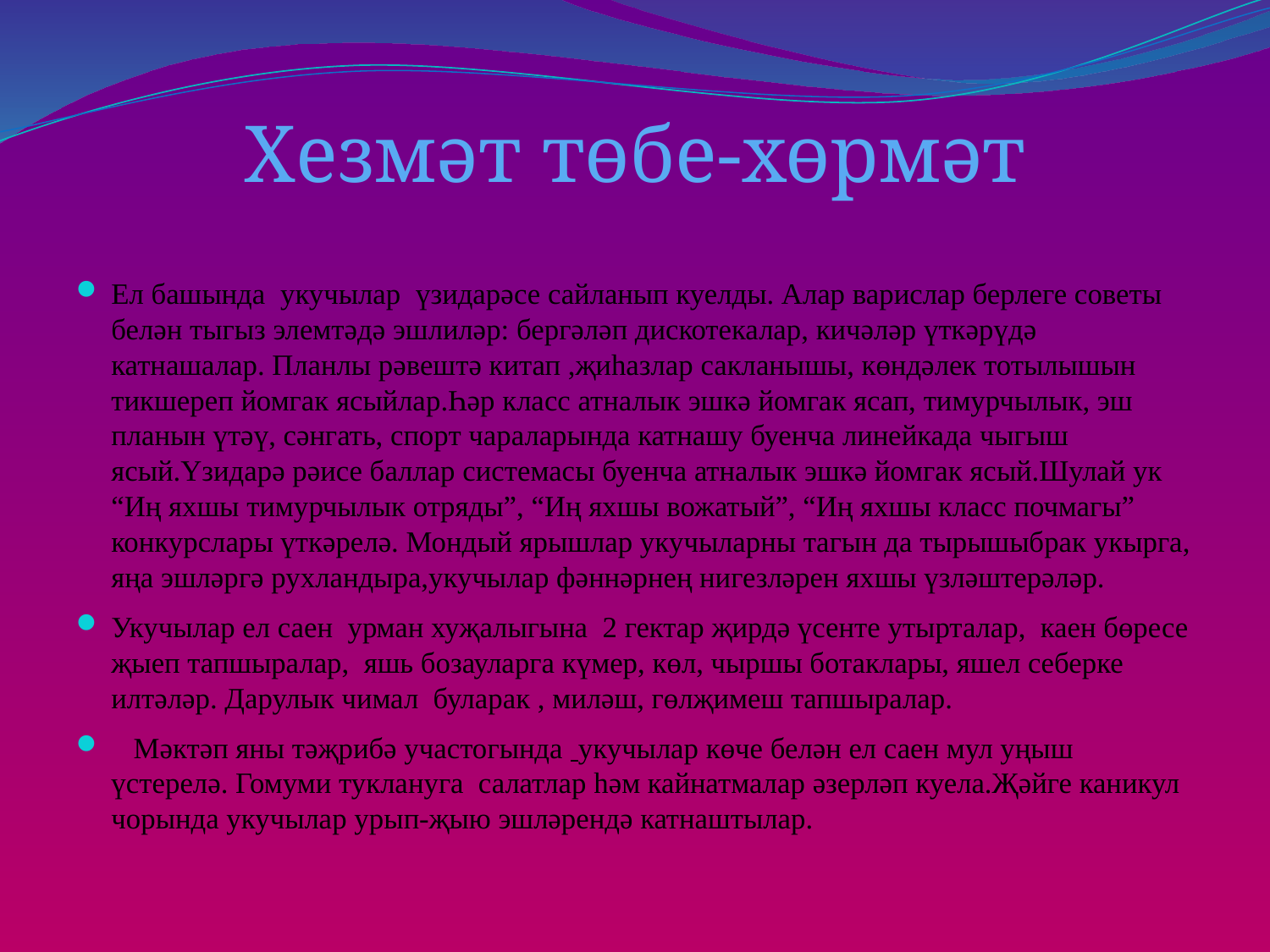

# Хезмәт төбе-хөрмәт
Ел башында  укучылар  үзидарәсе сайланып куелды. Алар варислар берлеге советы белән тыгыз элемтәдә эшлиләр: бергәләп дискотекалар, кичәләр үткәрүдә катнашалар. Планлы рәвештә китап ,җиһазлар сакланышы, көндәлек тотылышын тикшереп йомгак ясыйлар.Һәр класс атналык эшкә йомгак ясап, тимурчылык, эш планын үтәү, сәнгать, спорт чараларында катнашу буенча линейкада чыгыш ясый.Үзидарә рәисе баллар системасы буенча атналык эшкә йомгак ясый.Шулай ук “Иң яхшы тимурчылык отряды”, “Иң яхшы вожатый”, “Иң яхшы класс почмагы”  конкурслары үткәрелә. Мондый ярышлар укучыларны тагын да тырышыбрак укырга, яңа эшләргә рухландыра,укучылар фәннәрнең нигезләрен яхшы үзләштерәләр.
Укучылар ел саен  урман хуҗалыгына  2 гектар җирдә үсенте утырталар,  каен бөресе җыеп тапшыралар,  яшь бозауларга күмер, көл, чыршы ботаклары, яшел себерке илтәләр. Дарулык чимал  буларак , миләш, гөлҗимеш тапшыралар.
   Мәктәп яны тәҗрибә участогында  укучылар көче белән ел саен мул уңыш үстерелә. Гомуми туклануга  салатлар һәм кайнатмалар әзерләп куела.Җәйге каникул чорында укучылар урып-җыю эшләрендә катнаштылар.